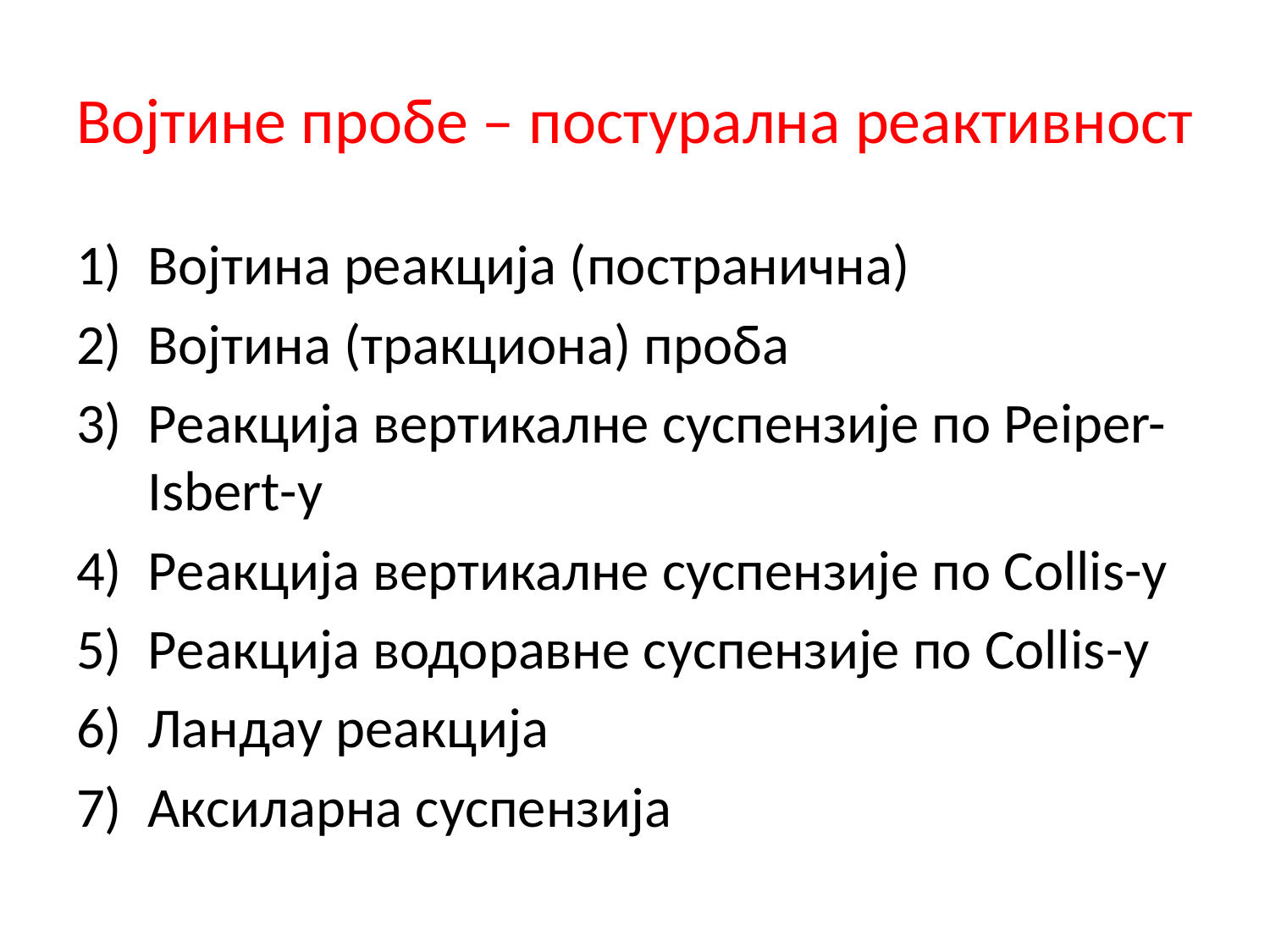

# Војтине пробе – постурална реактивност
Војтина реакција (постранична)
Војтина (тракциона) проба
Реакција вертикалне суспензије по Peiper-Isbert-у
Реакција вертикалне суспензије по Collis-у
Реакција водоравне суспензије по Collis-у
Ландау реакција
Аксиларна суспензија